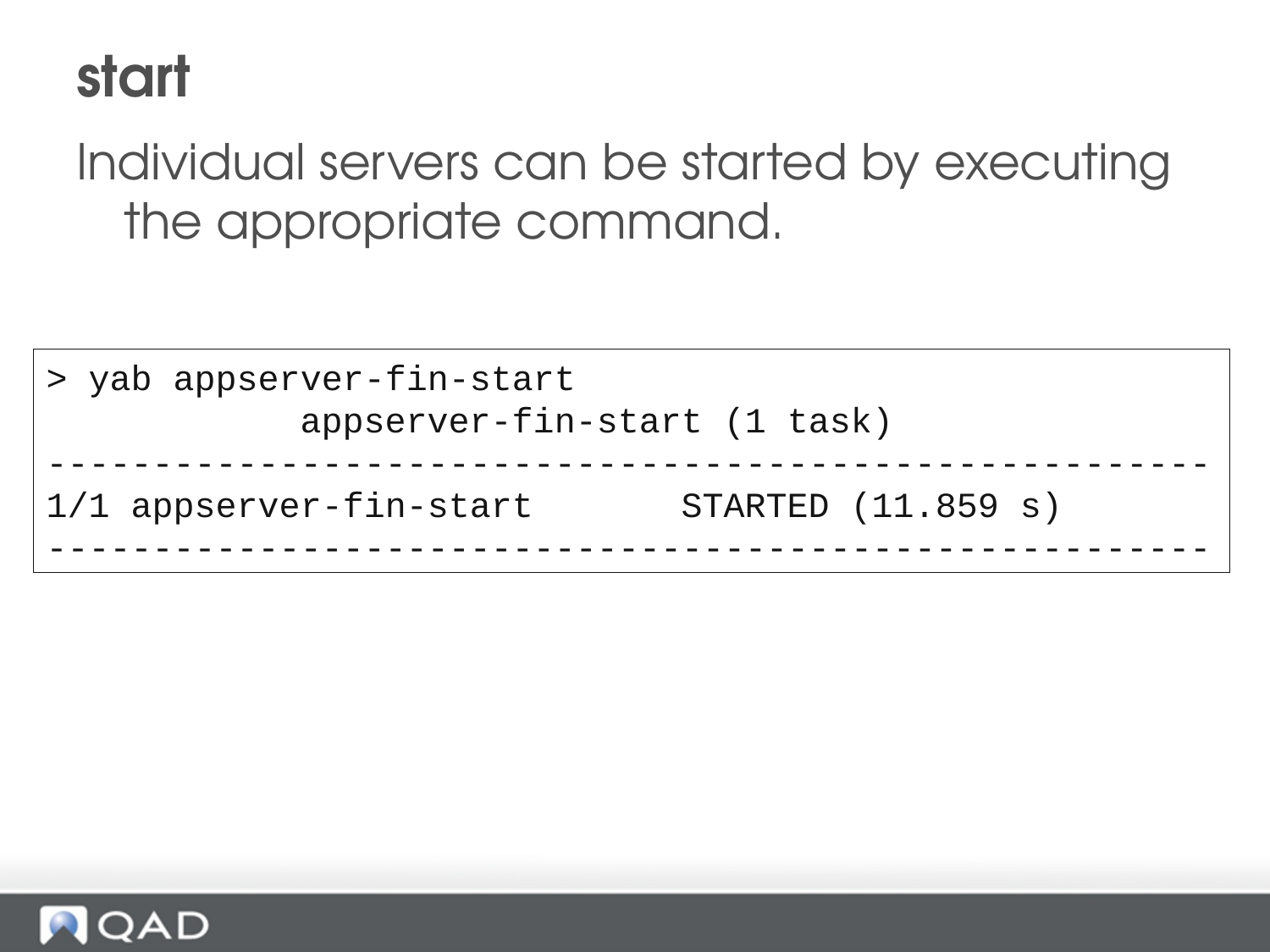

# start
Individual servers can be started by executing the appropriate command.
> yab appserver-fin-start
		appserver-fin-start (1 task)
-------------------------------------------------------
1/1 appserver-fin-start 	STARTED (11.859 s)
-------------------------------------------------------